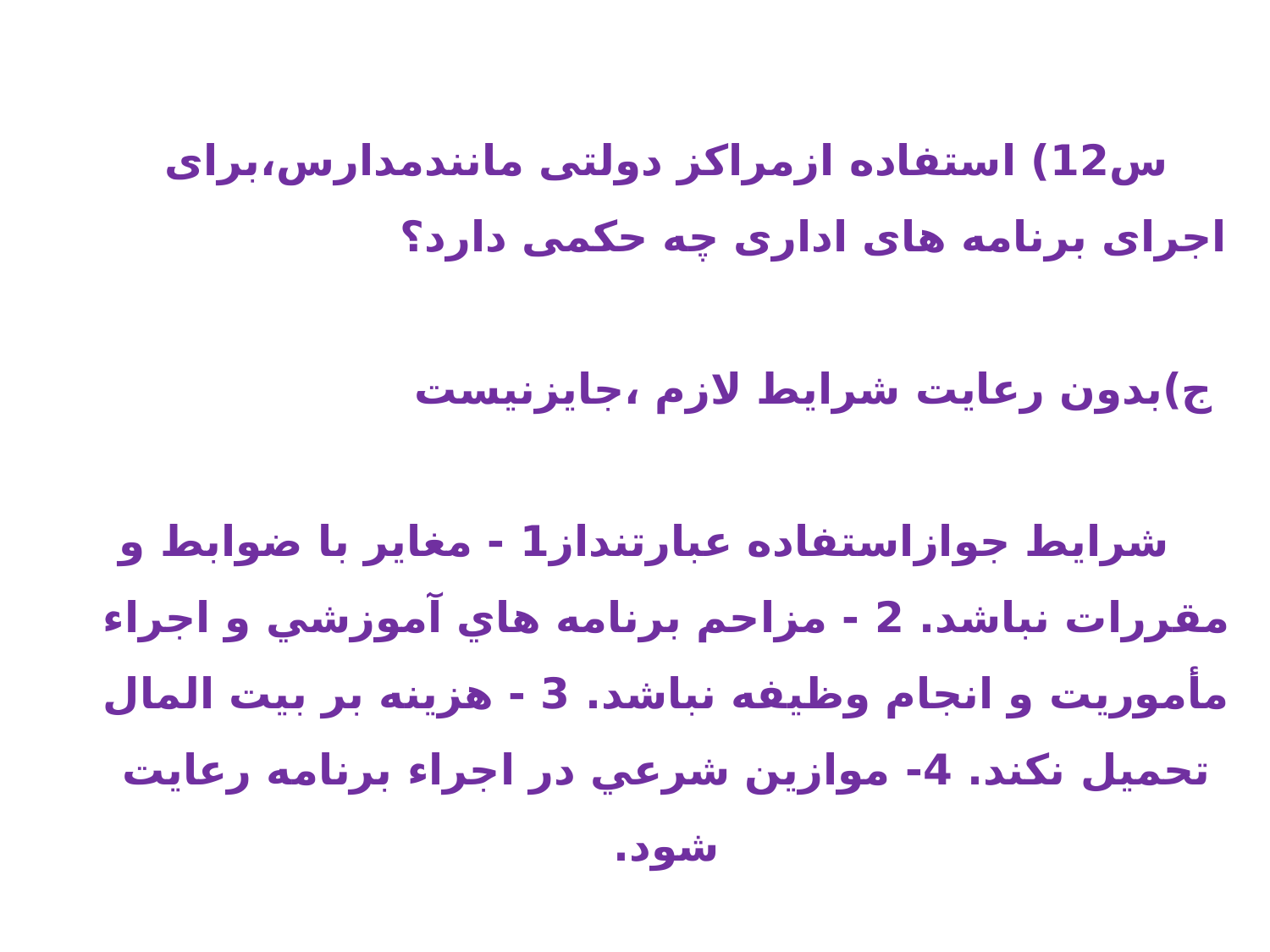

س12) استفاده ازمراکز دولتی مانندمدارس،برای اجرای برنامه های اداری چه حکمی دارد؟
 ج)بدون رعایت شرایط لازم ،جایزنیست                                                                                                      شرایط جوازاستفاده عبارتنداز1 - مغاير با ضوابط و مقررات نباشد. 2 - مزاحم برنامه هاي آموزشي و اجراء مأموريت و انجام وظيفه نباشد. 3 - هزينه بر بيت المال تحميل نكند. 4- موازين شرعي در اجراء برنامه رعايت شود.